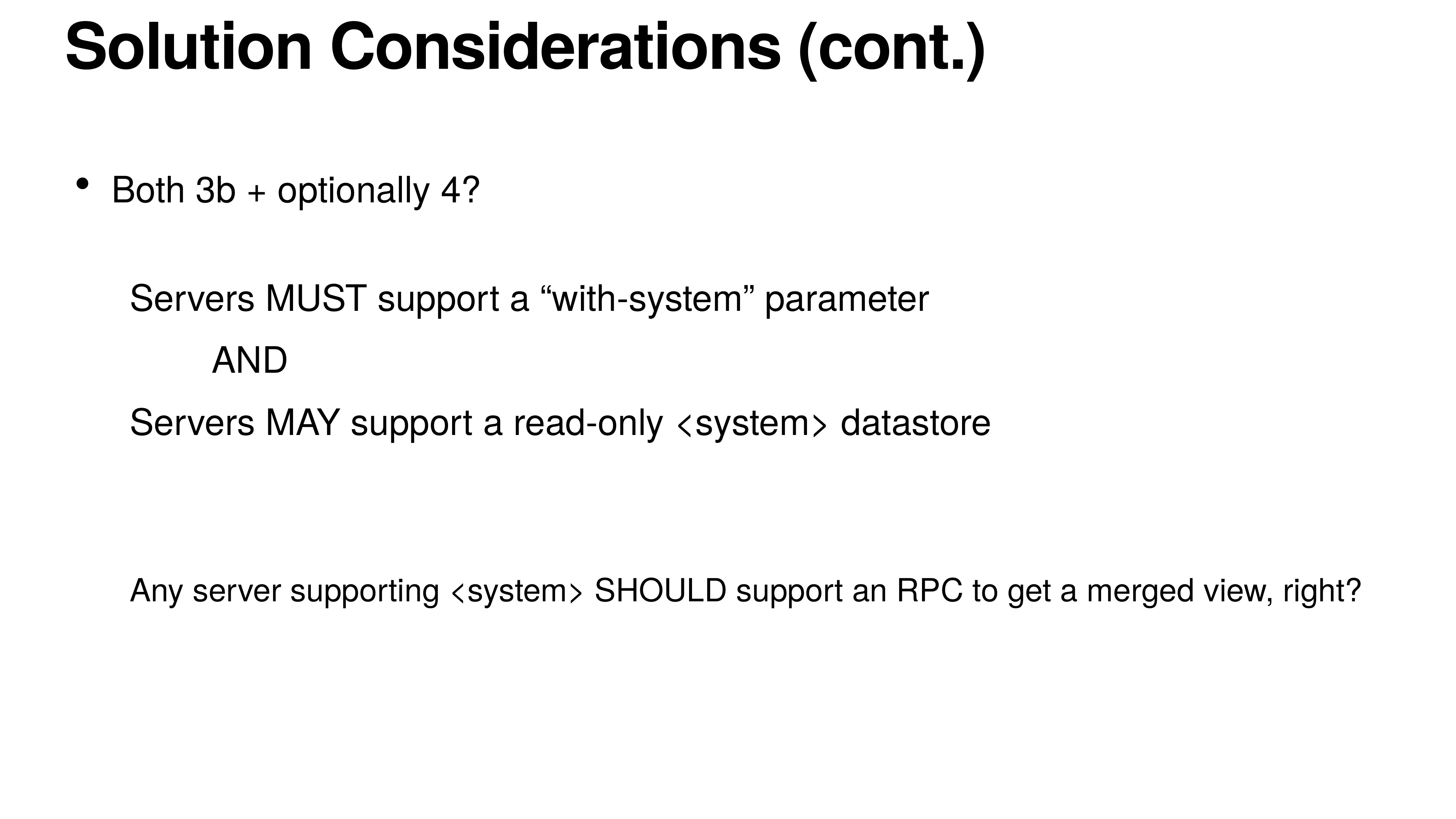

# Solution Considerations (cont.)
Both 3b + optionally 4?

Servers MUST support a “with-system” parameter
AND
Servers MAY support a read-only <system> datastore

Any server supporting <system> SHOULD support an RPC to get a merged view, right?
14